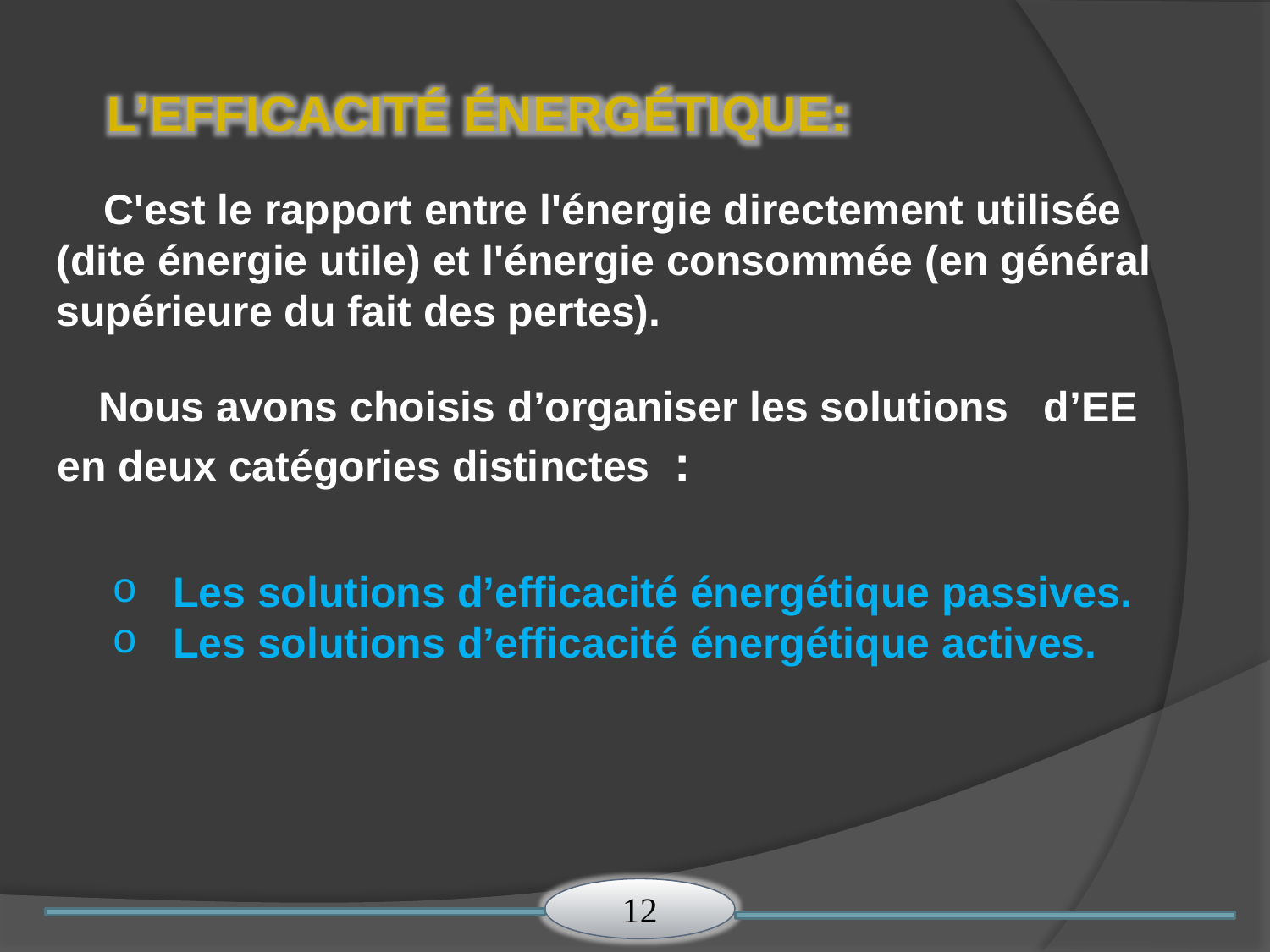

L’EFFICACITÉ ÉNERGÉTIQUE:
    C'est le rapport entre l'énergie directement utilisée (dite énergie utile) et l'énergie consommée (en général supérieure du fait des pertes).
   Nous avons choisis d’organiser les solutions   d’EE en deux catégories distinctes  :

   Les solutions d’efficacité énergétique passives.
   Les solutions d’efficacité énergétique actives.
12